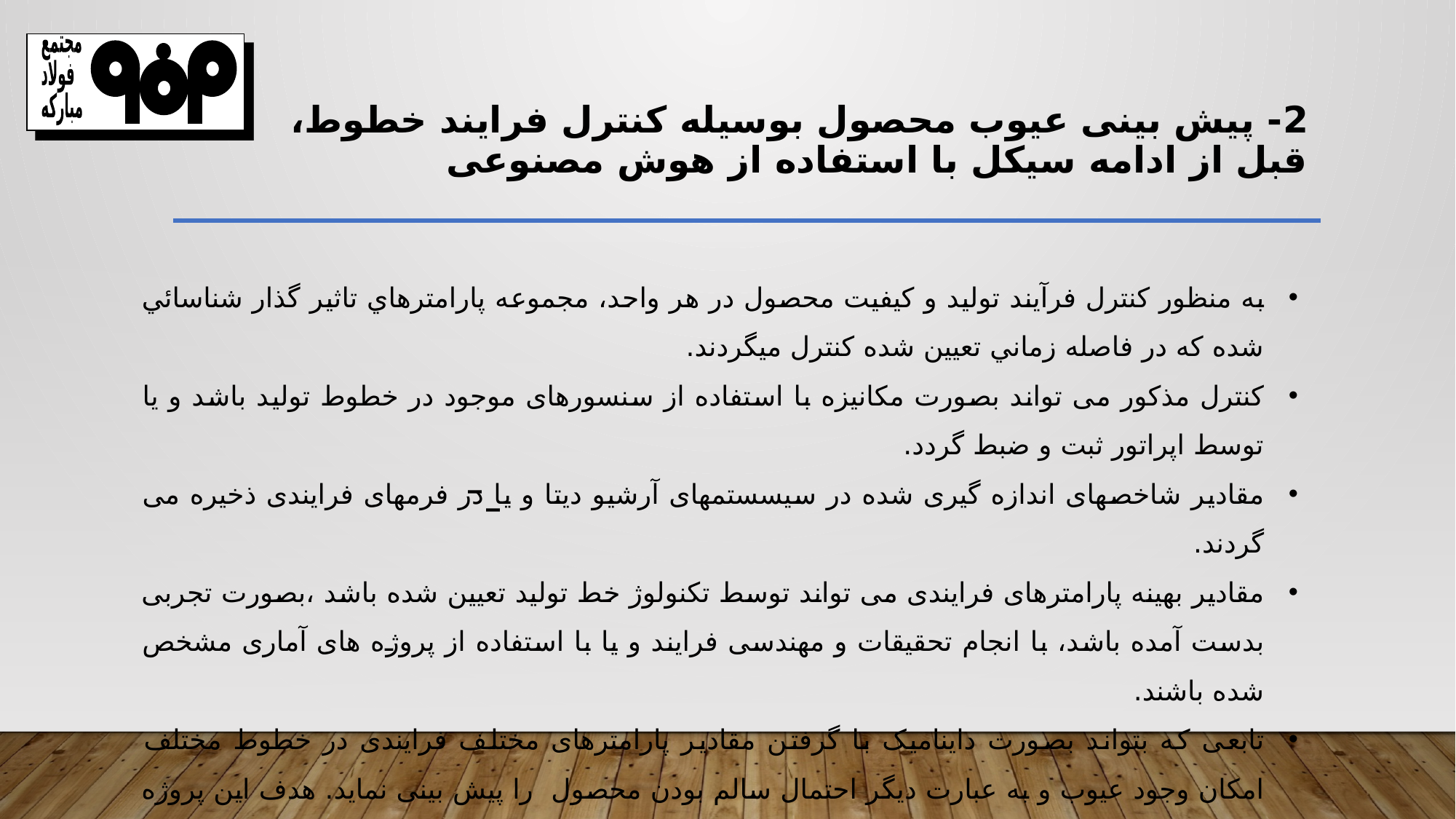

مجتمع
فولاد
مباركه

# 2- پیش بینی عیوب محصول بوسیله کنترل فرایند خطوط، قبل از ادامه سیکل با استفاده از هوش مصنوعی
به منظور کنترل فرآيند توليد و کيفيت محصول در هر واحد، مجموعه پارامترهاي تاثير گذار شناسائي شده که در فاصله زماني تعيين شده کنترل ميگردند.
کنترل مذکور می تواند بصورت مکانیزه با استفاده از سنسورهای موجود در خطوط تولید باشد و یا توسط اپراتور ثبت و ضبط گردد.
مقادیر شاخصهای اندازه گیری شده در سیسستمهای آرشیو دیتا و یا در فرمهای فرایندی ذخیره می گردند.
مقادیر بهینه پارامترهای فرایندی می تواند توسط تکنولوژ خط تولید تعیین شده باشد ،بصورت تجربی بدست آمده باشد، با انجام تحقیقات و مهندسی فرایند و یا با استفاده از پروژه های آماری مشخص شده باشند.
تابعی که بتواند بصورت داینامیک با گرفتن مقادیر پارامترهای مختلف فرایندی در خطوط مختلف امکان وجود عیوب و به عبارت دیگر احتمال سالم بودن محصول  را پیش بینی نماید. هدف این پروژه است